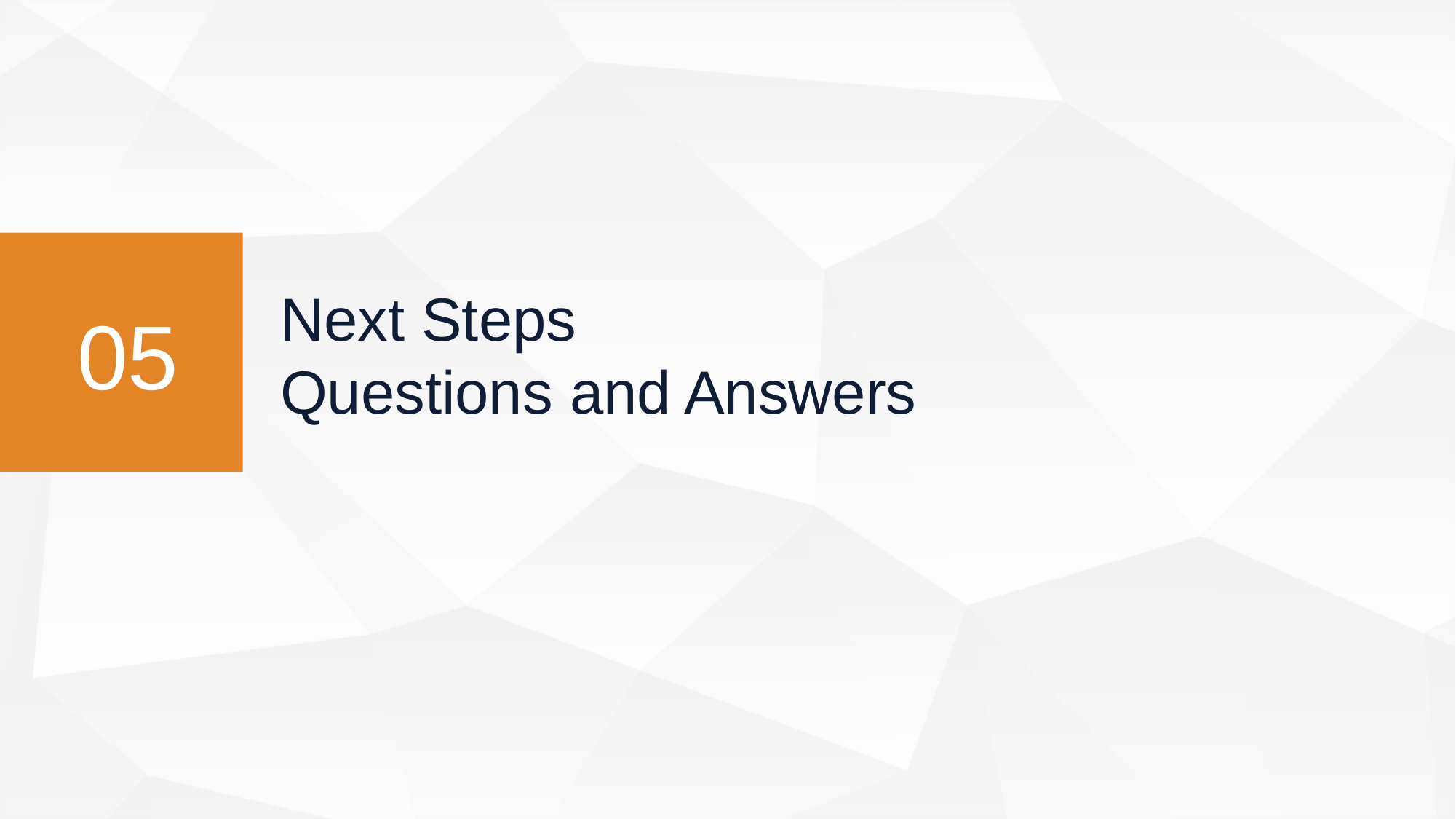

Next Steps
Questions and Answers
Next Steps
Questions and Answers
05